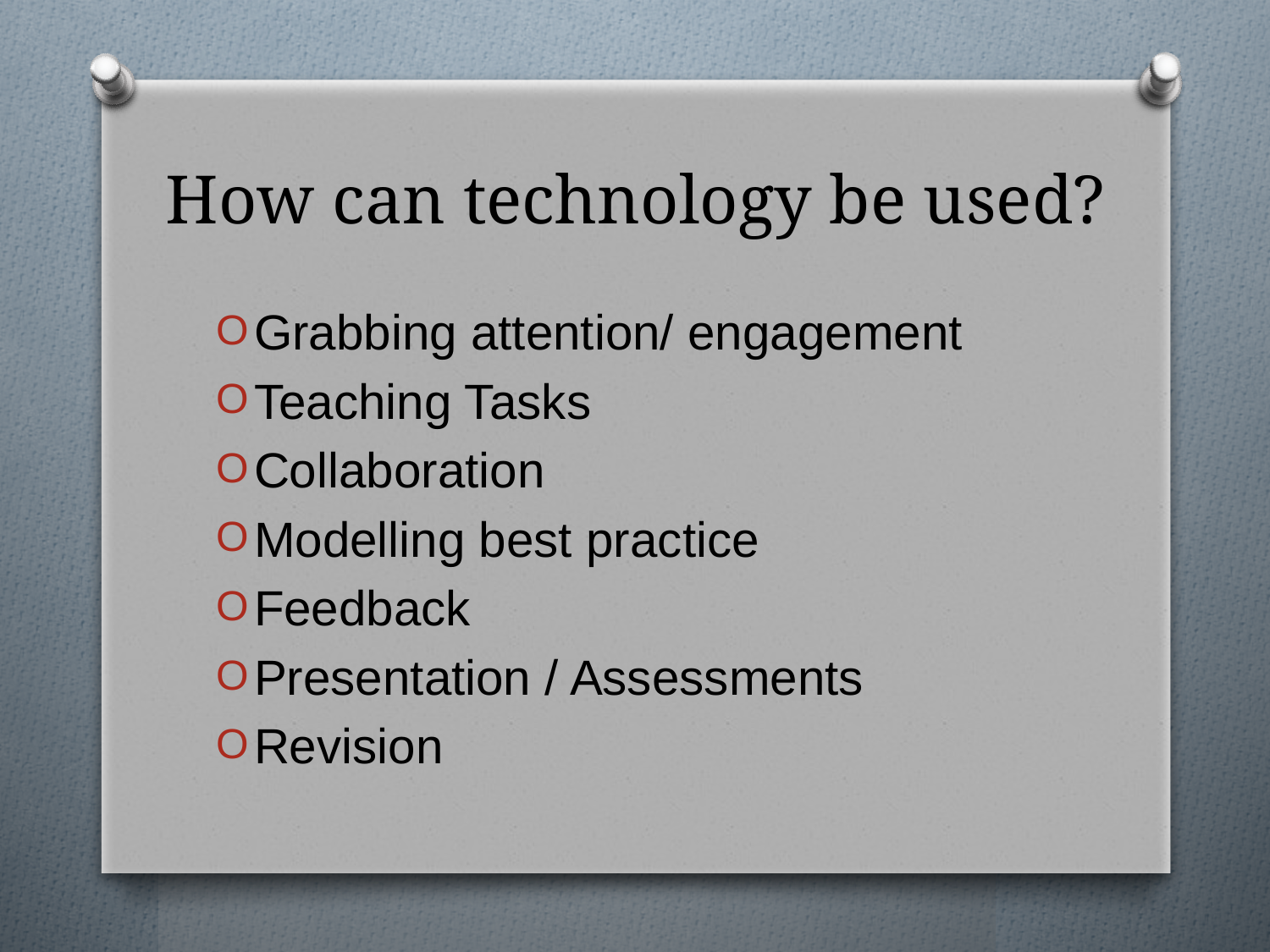

# How can technology be used?
Grabbing attention/ engagement
Teaching Tasks
Collaboration
Modelling best practice
Feedback
Presentation / Assessments
Revision